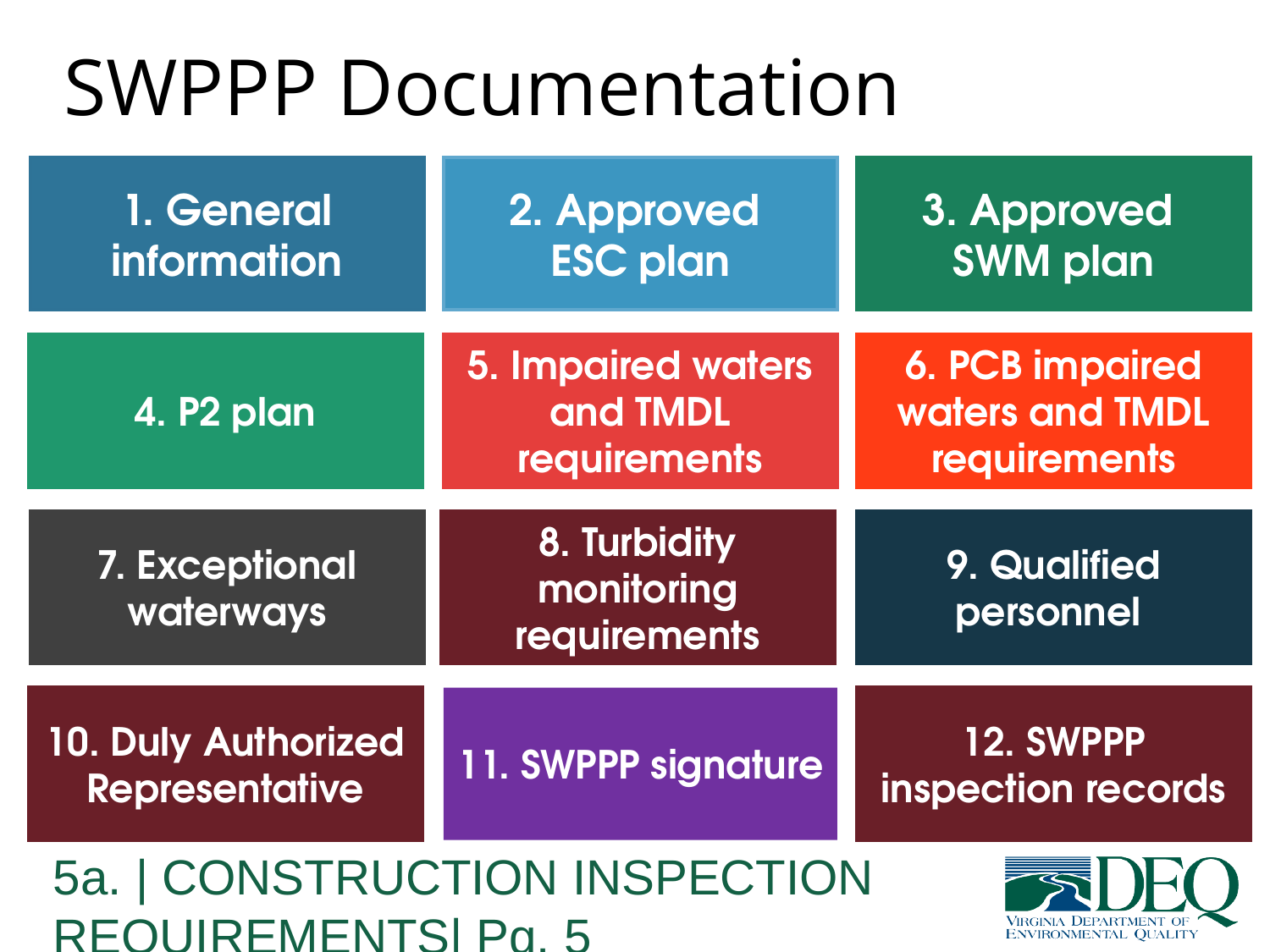

# SWPPP Documentation
1. General information
2. Approved
ESC plan
3. Approved
SWM plan
4. P2 plan
5. Impaired waters and TMDL requirements
6. PCB impaired waters and TMDL requirements
7. Exceptional waterways
8. Turbidity monitoring requirements
9. Qualified personnel
10. Duly Authorized Representative
11. SWPPP signature
12. SWPPP inspection records
5a. | CONSTRUCTION INSPECTION REQUIREMENTS| Pg. 5